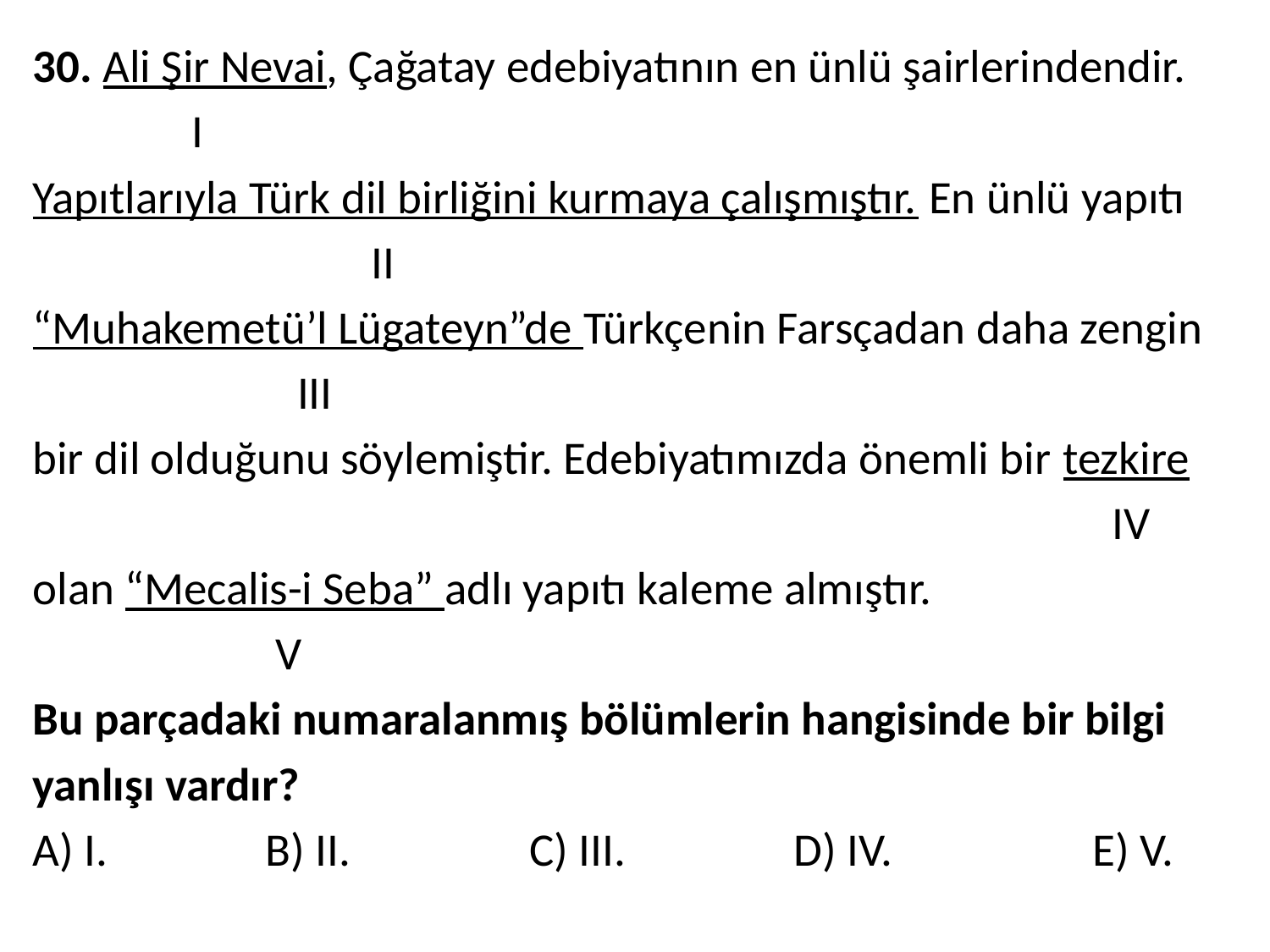

30. Ali Şir Nevai, Çağatay edebiyatının en ünlü şairlerindendir.
               I
Yapıtlarıyla Türk dil birliğini kurmaya çalışmıştır. En ünlü yapıtı
                                II
“Muhakemetü’l Lügateyn”de Türkçenin Farsçadan daha zengin
                         III
bir dil olduğunu söylemiştir. Edebiyatımızda önemli bir tezkire
                                                                                                      IV
olan “Mecalis-i Seba” adlı yapıtı kaleme almıştır.
                       V
Bu parçadaki numaralanmış bölümlerin hangisinde bir bilgi
yanlışı vardır?
A) I.               B) II.                 C) III.                D) IV.                   E) V.